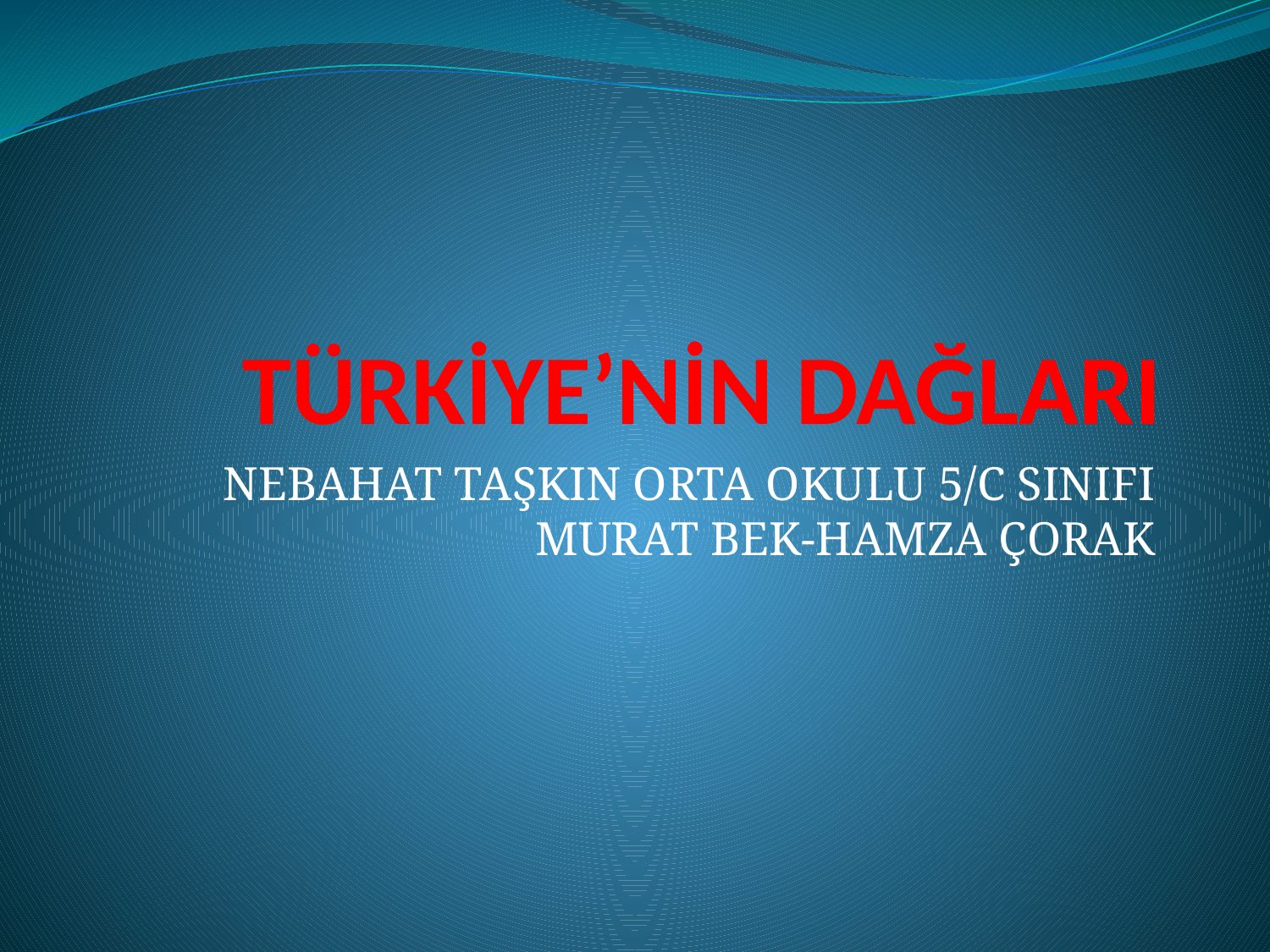

# TÜRKİYE’NİN DAĞLARI
NEBAHAT TAŞKIN ORTA OKULU 5/C SINIFI MURAT BEK-HAMZA ÇORAK